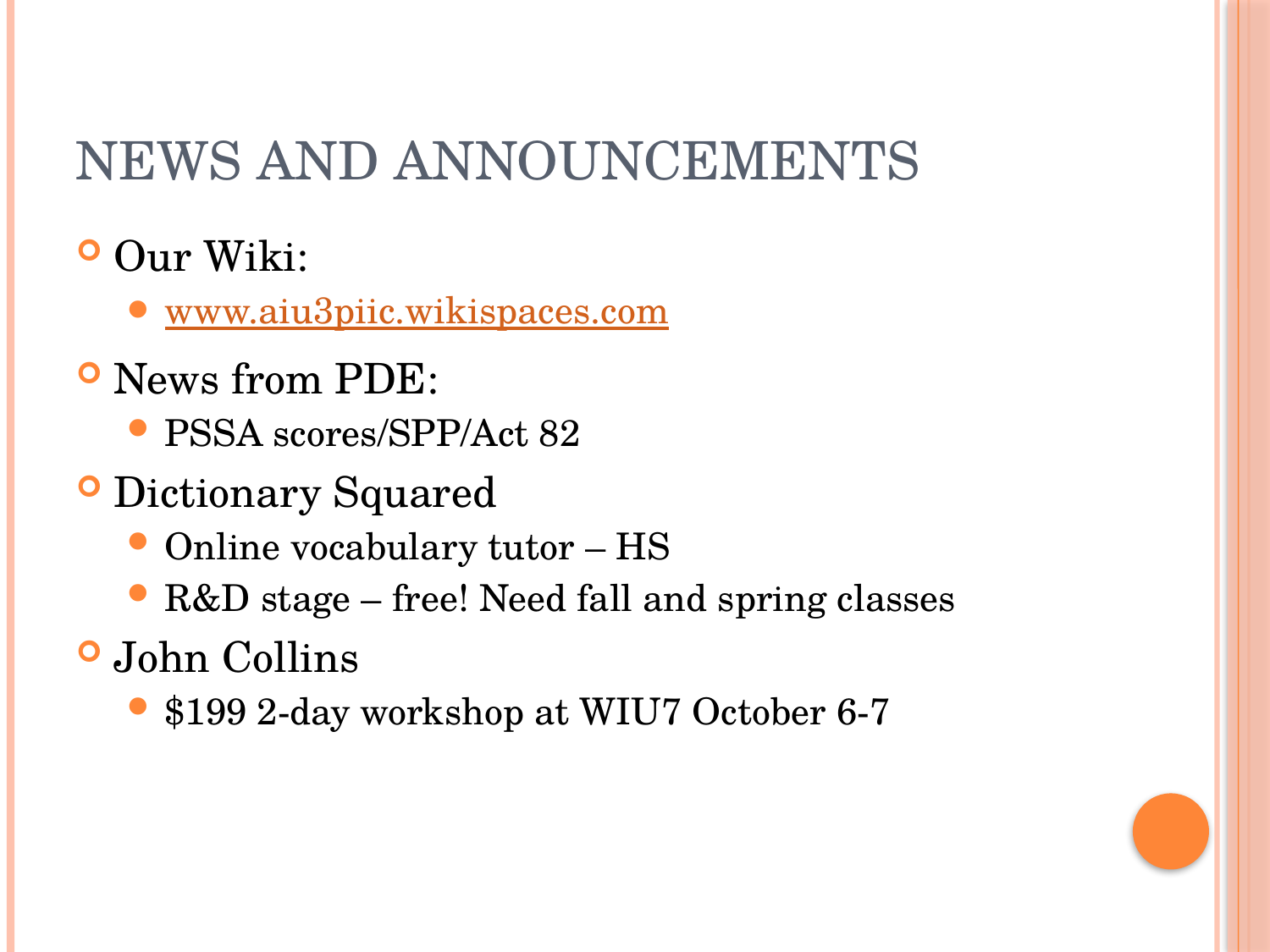

# News and Announcements
Our Wiki:
www.aiu3piic.wikispaces.com
News from PDE:
PSSA scores/SPP/Act 82
Dictionary Squared
Online vocabulary tutor – HS
R&D stage – free! Need fall and spring classes
John Collins
$199 2-day workshop at WIU7 October 6-7